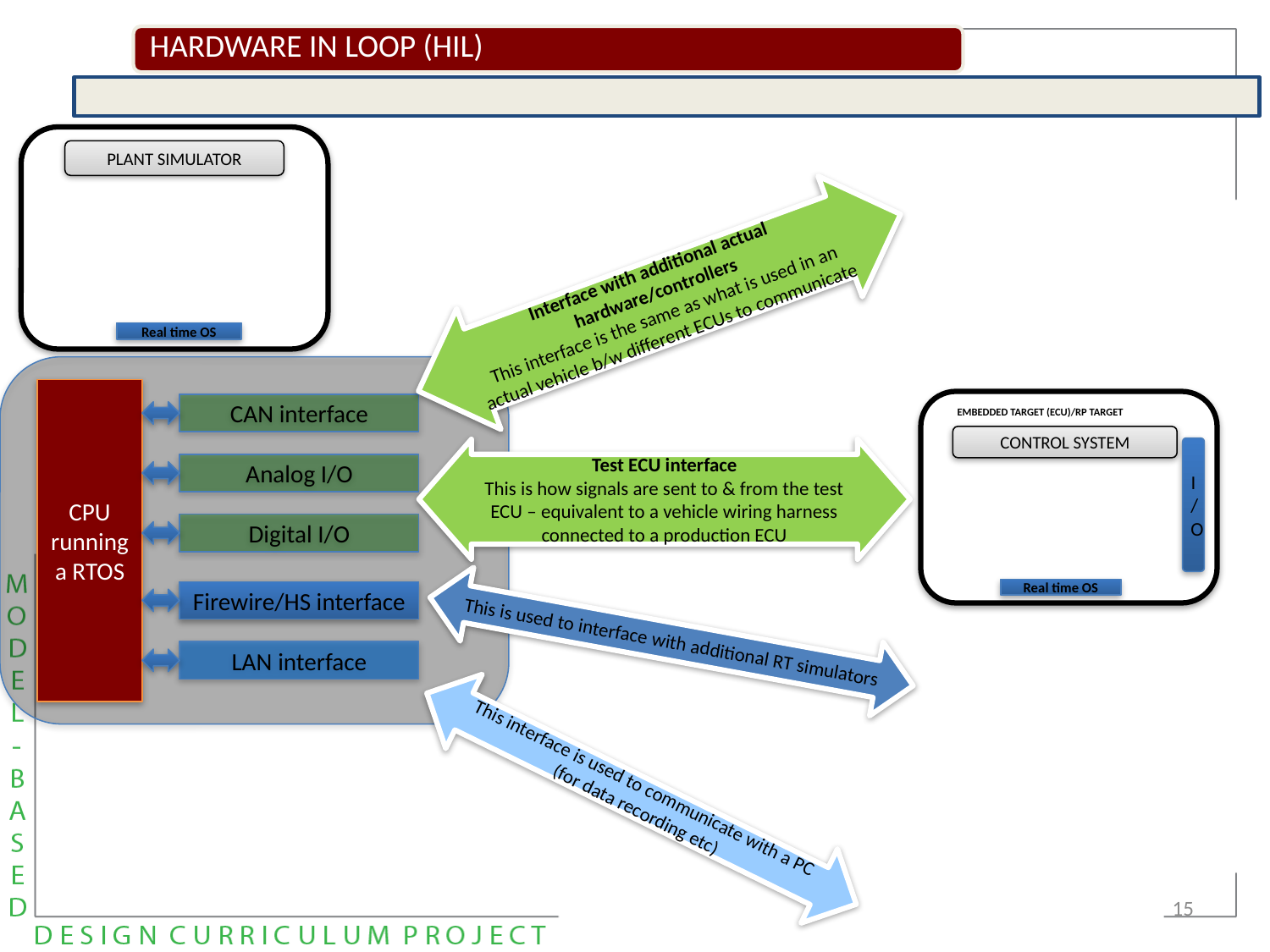

Hardware in Loop (HiL)

Plant Simulator
Real time OS
Interface with additional actual hardware/controllers
This interface is the same as what is used in an actual vehicle b/w different ECUs to communicate

CPU running a RTOS
CAN interface

Analog I/O

Digital I/O

Firewire/HS interface

LAN interface

Test ECU interface
This is how signals are sent to & from the test ECU – equivalent to a vehicle wiring harness connected to a production ECU
This is used to interface with additional RT simulators
This interface is used to communicate with a PC
(for data recording etc)

Embedded Target (ECU)/RP Target
Control System
I/O
Real time OS
15